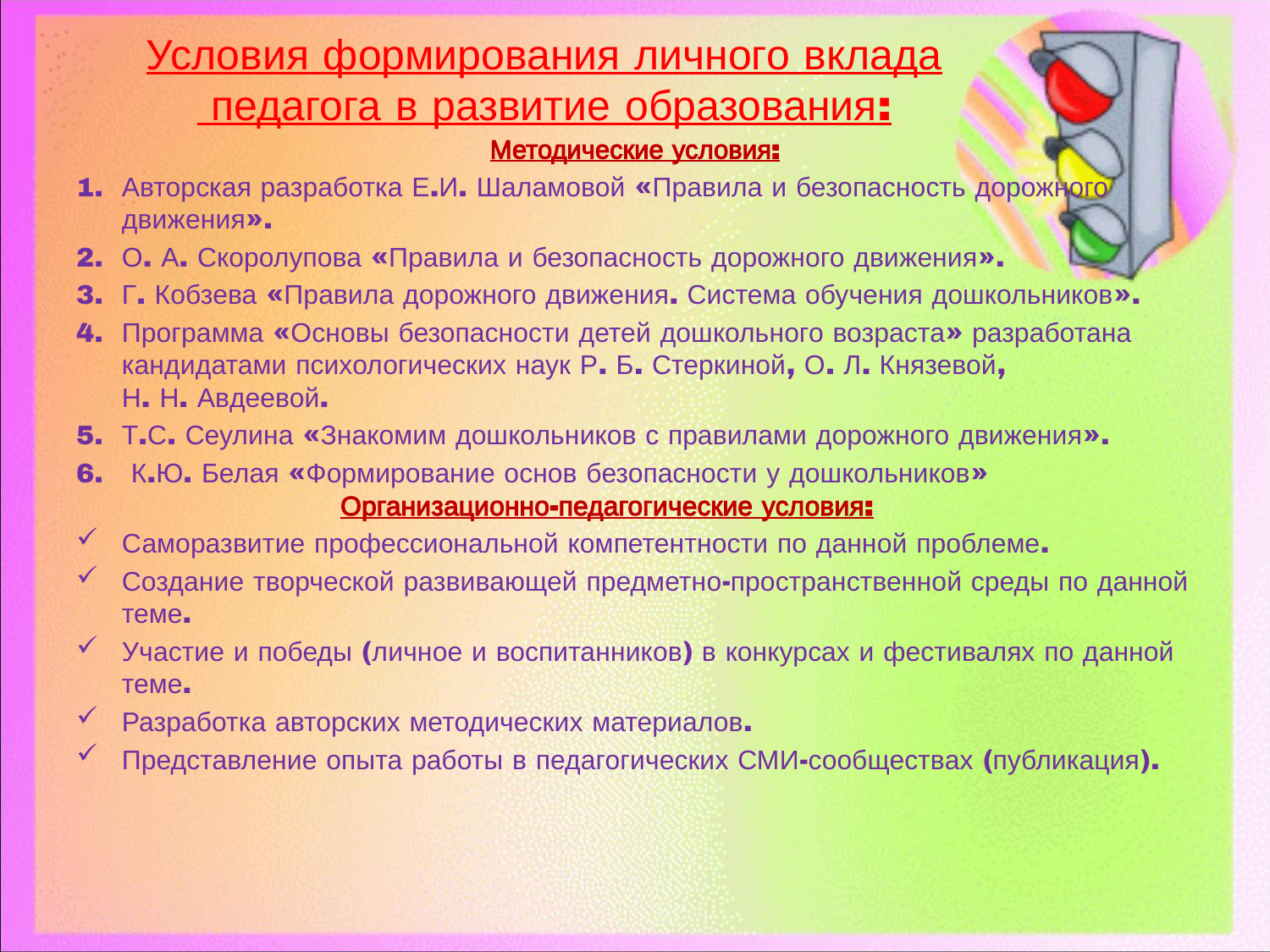

# Условия формирования личного вклада педагога в развитие образования:
Методические условия:
Авторская разработка Е.И. Шаламовой «Правила и безопасность дорожного движения».
О. А. Скоролупова «Правила и безопасность дорожного движения».
Г. Кобзева «Правила дорожного движения. Система обучения дошкольников».
Программа «Основы безопасности детей дошкольного возраста» разработана кандидатами психологических наук Р. Б. Стеркиной, О. Л. Князевой, Н. Н. Авдеевой.
Т.С. Сеулина «Знакомим дошкольников с правилами дорожного движения».
 К.Ю. Белая «Формирование основ безопасности у дошкольников»
                        Организационно-педагогические условия:
Саморазвитие профессиональной компетентности по данной проблеме.
Создание творческой развивающей предметно-пространственной среды по данной теме.
Участие и победы (личное и воспитанников) в конкурсах и фестивалях по данной теме.
Разработка авторских методических материалов.
Представление опыта работы в педагогических СМИ-сообществах (публикация).